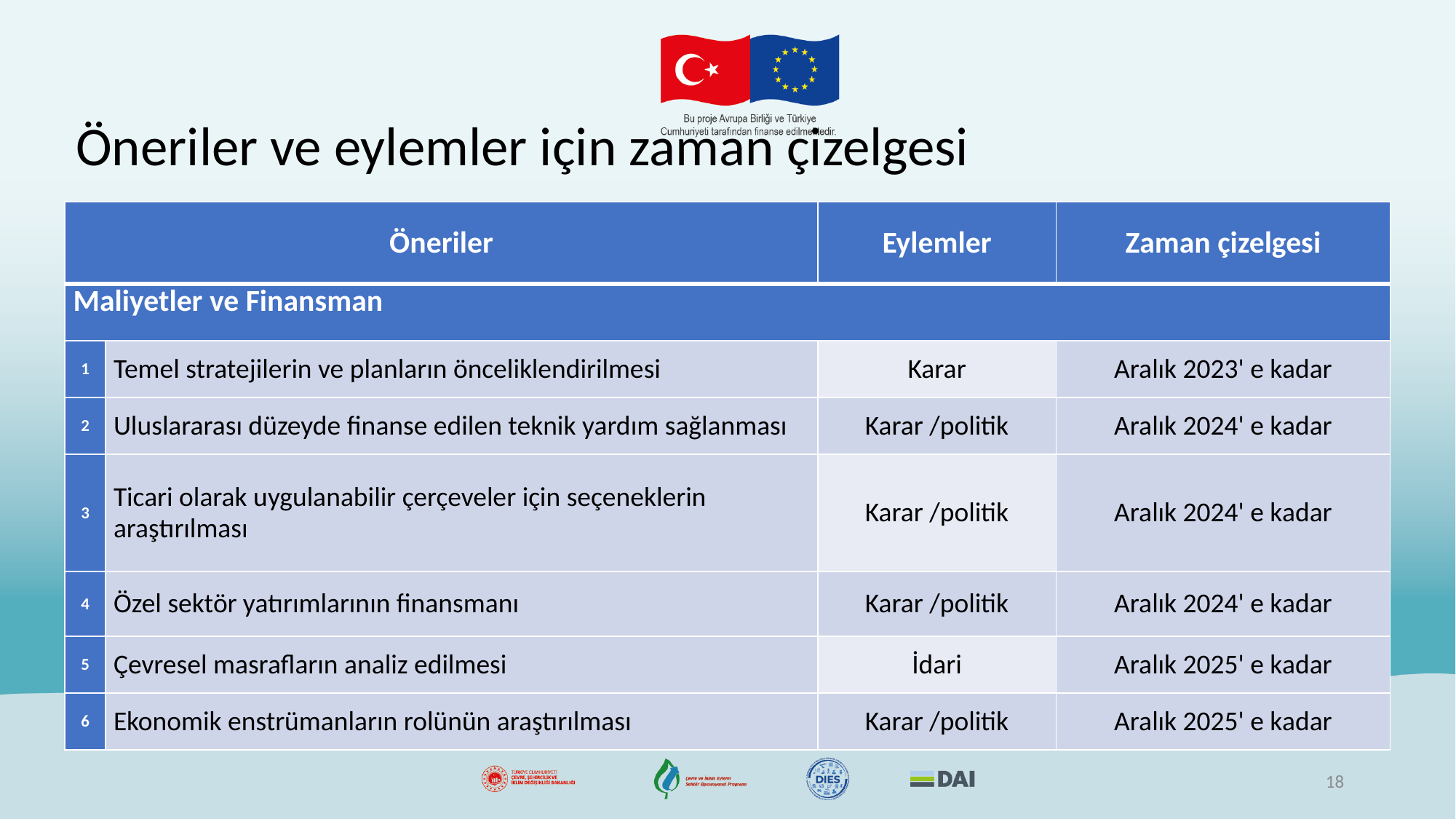

# Öneriler ve eylemler için zaman çizelgesi
| Öneriler |  | Eylemler | Zaman çizelgesi |
| --- | --- | --- | --- |
| Maliyetler ve Finansman |  |  |  |
| 1 | Temel stratejilerin ve planların önceliklendirilmesi | Karar | Aralık 2023' e kadar |
| 2 | Uluslararası düzeyde finanse edilen teknik yardım sağlanması | Karar /politik | Aralık 2024' e kadar |
| 3 | Ticari olarak uygulanabilir çerçeveler için seçeneklerin araştırılması | Karar /politik | Aralık 2024' e kadar |
| 4 | Özel sektör yatırımlarının finansmanı | Karar /politik | Aralık 2024' e kadar |
| 5 | Çevresel masrafların analiz edilmesi | İdari | Aralık 2025' e kadar |
| 6 | Ekonomik enstrümanların rolünün araştırılması | Karar /politik | Aralık 2025' e kadar |
18